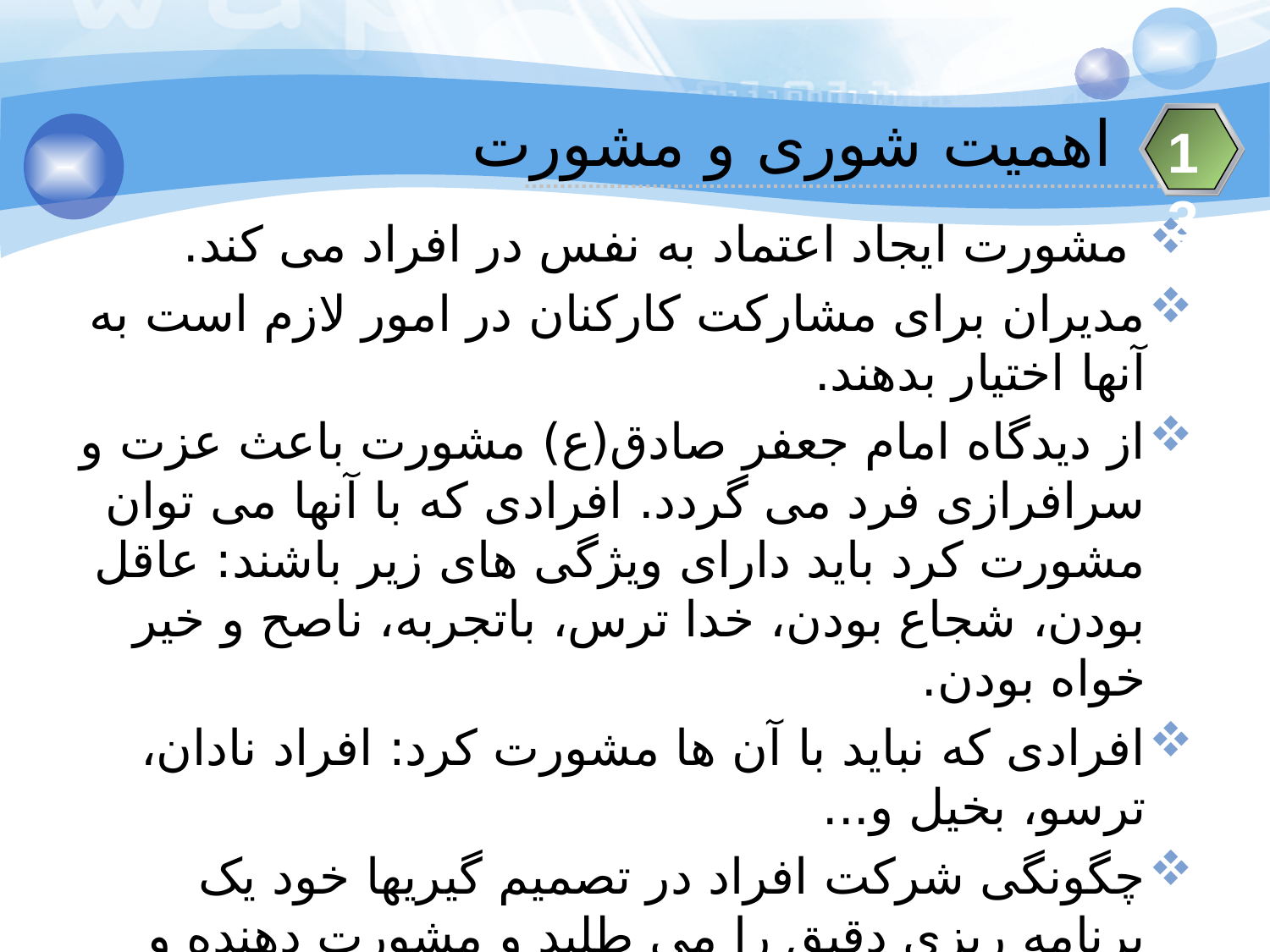

اهمیت شوری و مشورت

13

 مشورت ایجاد اعتماد به نفس در افراد می کند.
مدیران برای مشارکت کارکنان در امور لازم است به آنها اختیار بدهند.
از دیدگاه امام جعفر صادق(ع) مشورت باعث عزت و سرافرازی فرد می گردد. افرادی که با آنها می توان مشورت کرد باید دارای ویژگی های زیر باشند: عاقل بودن، شجاع بودن، خدا ترس، باتجربه، ناصح و خیر خواه بودن.
افرادی که نباید با آن ها مشورت کرد: افراد نادان، ترسو، بخیل و...
چگونگی شرکت افراد در تصمیم گیریها خود یک برنامه ریزی دقیق را می طلبد و مشورت دهنده و مشورت گیرنده هر کدام دارای حقوق خاص خویش هستند.